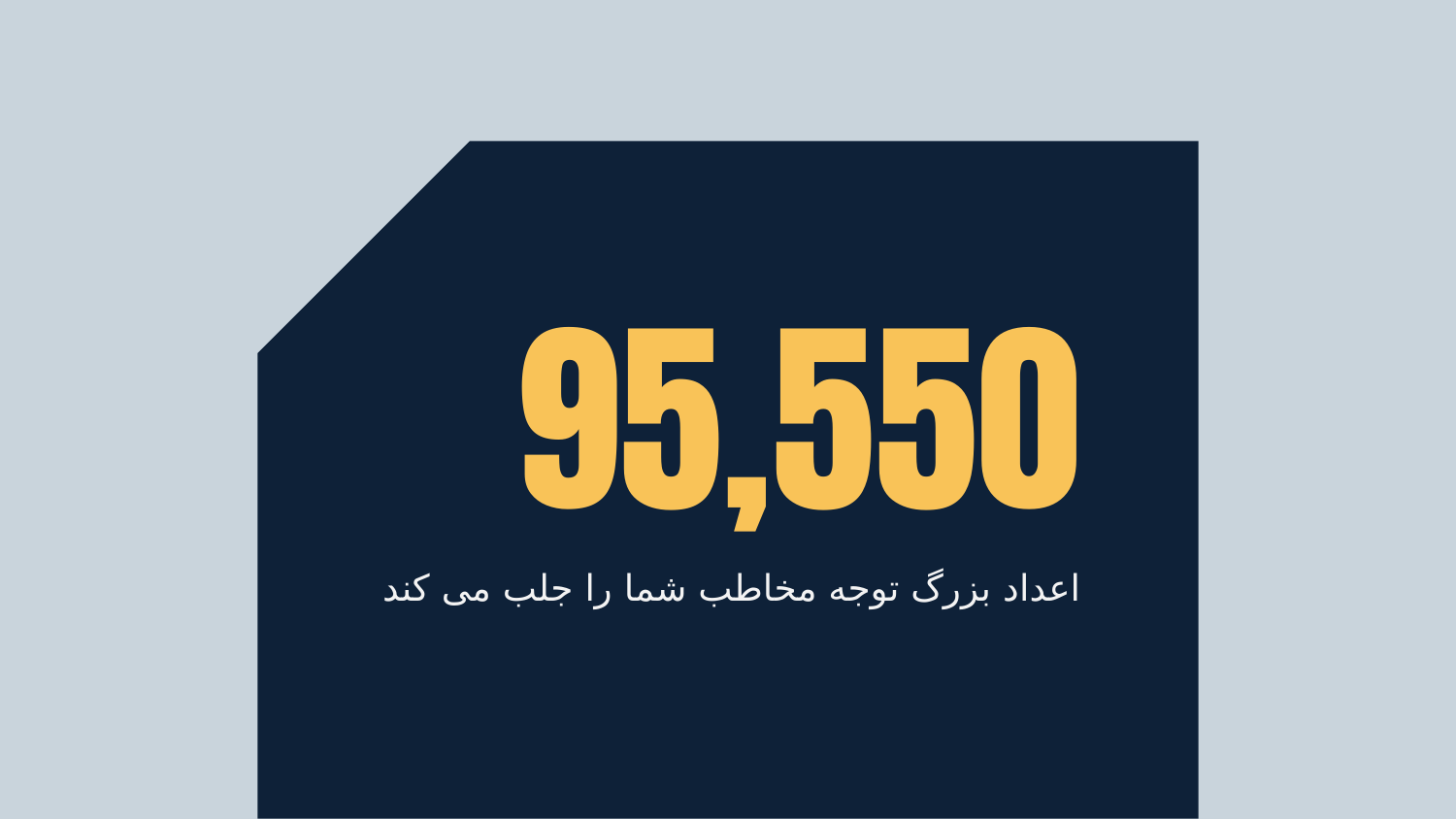

# 95,550
اعداد بزرگ توجه مخاطب شما را جلب می کند